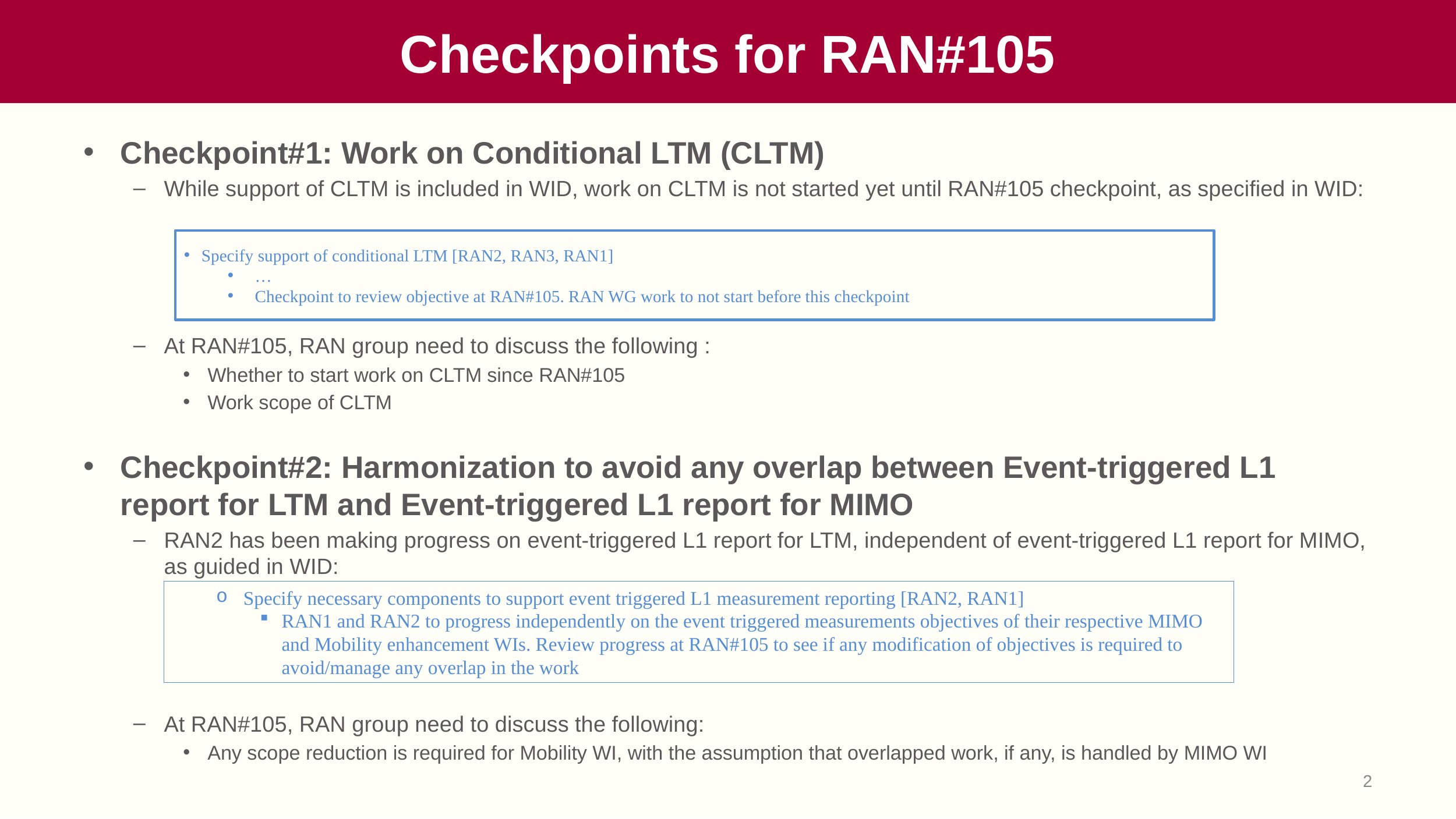

# Checkpoints for RAN#105
Checkpoint#1: Work on Conditional LTM (CLTM)
While support of CLTM is included in WID, work on CLTM is not started yet until RAN#105 checkpoint, as specified in WID:

At RAN#105, RAN group need to discuss the following :
Whether to start work on CLTM since RAN#105
Work scope of CLTM

Checkpoint#2: Harmonization to avoid any overlap between Event-triggered L1 report for LTM and Event-triggered L1 report for MIMO
RAN2 has been making progress on event-triggered L1 report for LTM, independent of event-triggered L1 report for MIMO, as guided in WID:

At RAN#105, RAN group need to discuss the following:
Any scope reduction is required for Mobility WI, with the assumption that overlapped work, if any, is handled by MIMO WI

Specify support of conditional LTM [RAN2, RAN3, RAN1]
…
Checkpoint to review objective at RAN#105. RAN WG work to not start before this checkpoint
Specify necessary components to support event triggered L1 measurement reporting [RAN2, RAN1]
RAN1 and RAN2 to progress independently on the event triggered measurements objectives of their respective MIMO and Mobility enhancement WIs. Review progress at RAN#105 to see if any modification of objectives is required to avoid/manage any overlap in the work
2